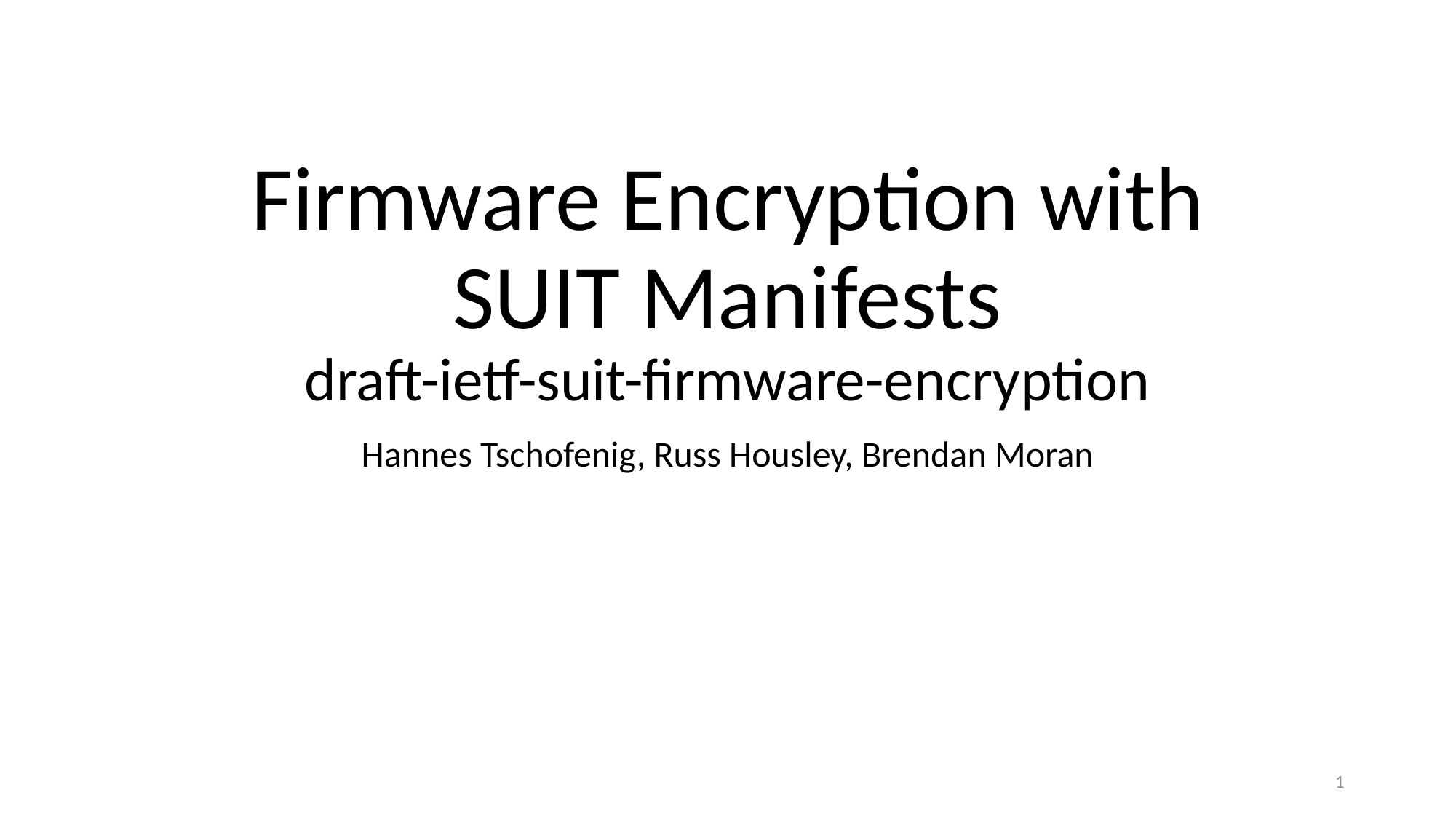

# Firmware Encryption with SUIT Manifests draft-ietf-suit-firmware-encryption
Hannes Tschofenig, Russ Housley, Brendan Moran
1